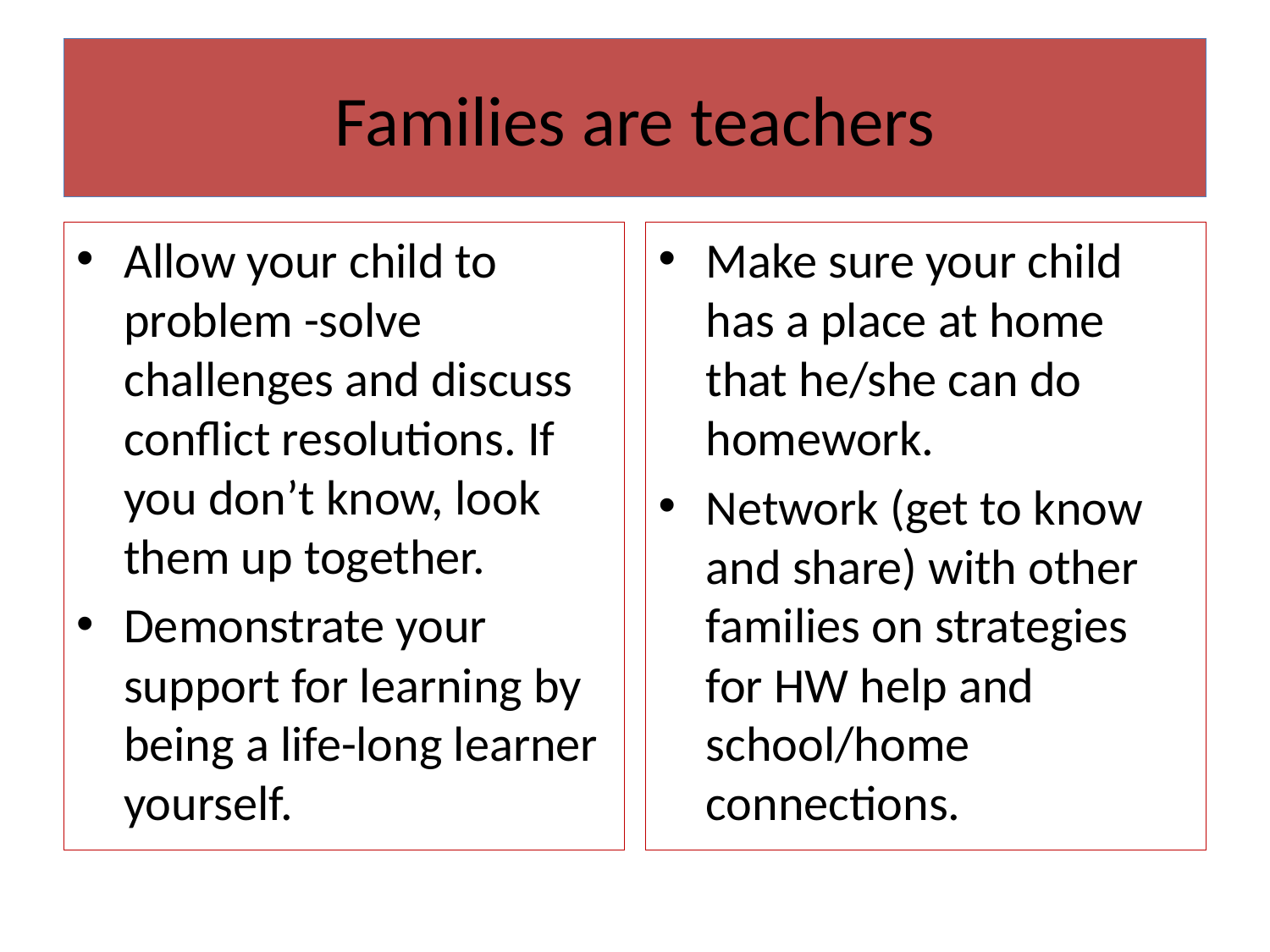

# Families are teachers
Allow your child to problem -solve challenges and discuss conflict resolutions. If you don’t know, look them up together.
Demonstrate your support for learning by being a life-long learner yourself.
Make sure your child has a place at home that he/she can do homework.
Network (get to know and share) with other families on strategies for HW help and school/home connections.